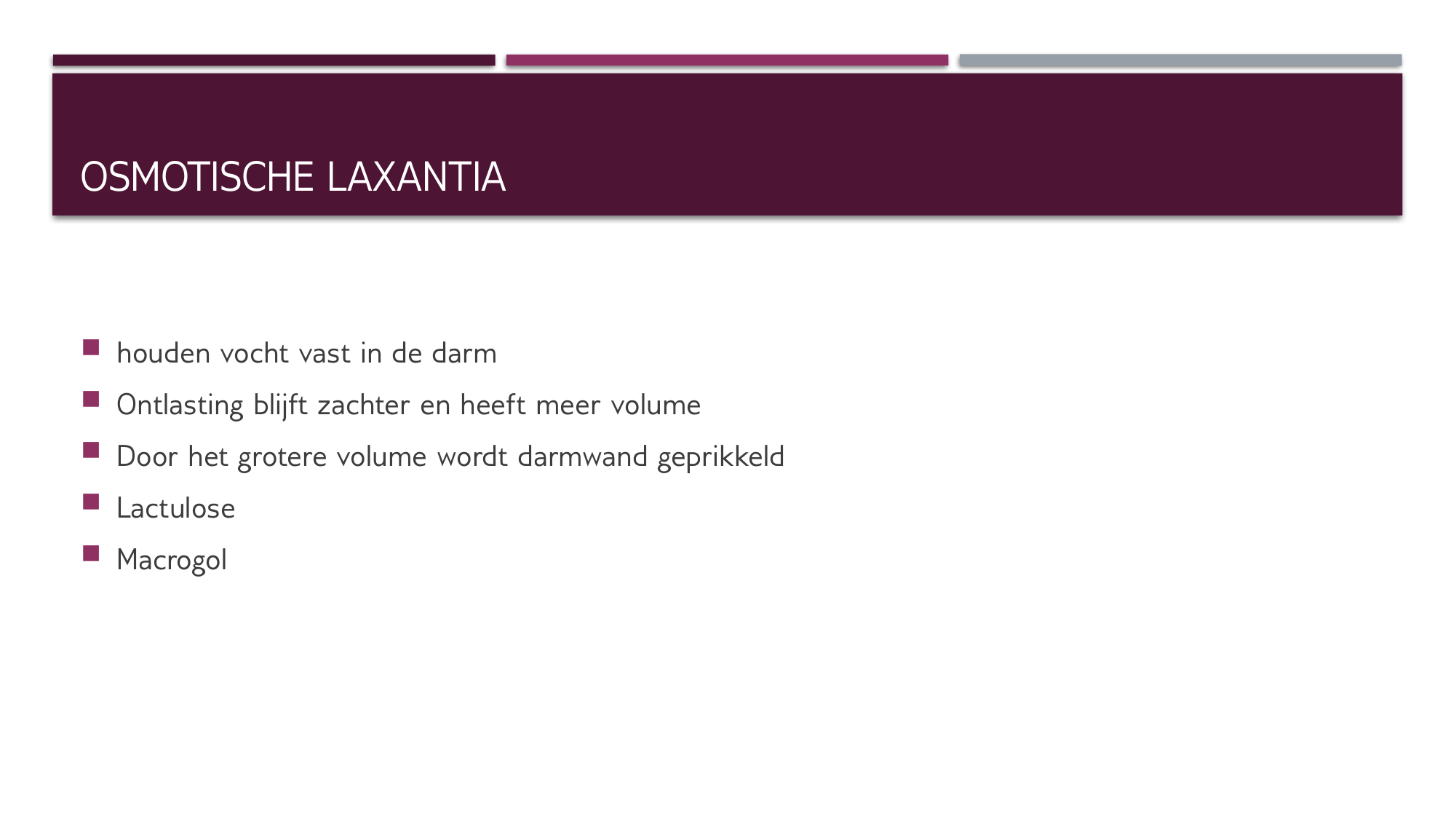

# Osmotische laxantia
houden vocht vast in de darm
Ontlasting blijft zachter en heeft meer volume
Door het grotere volume wordt darmwand geprikkeld
Lactulose
Macrogol